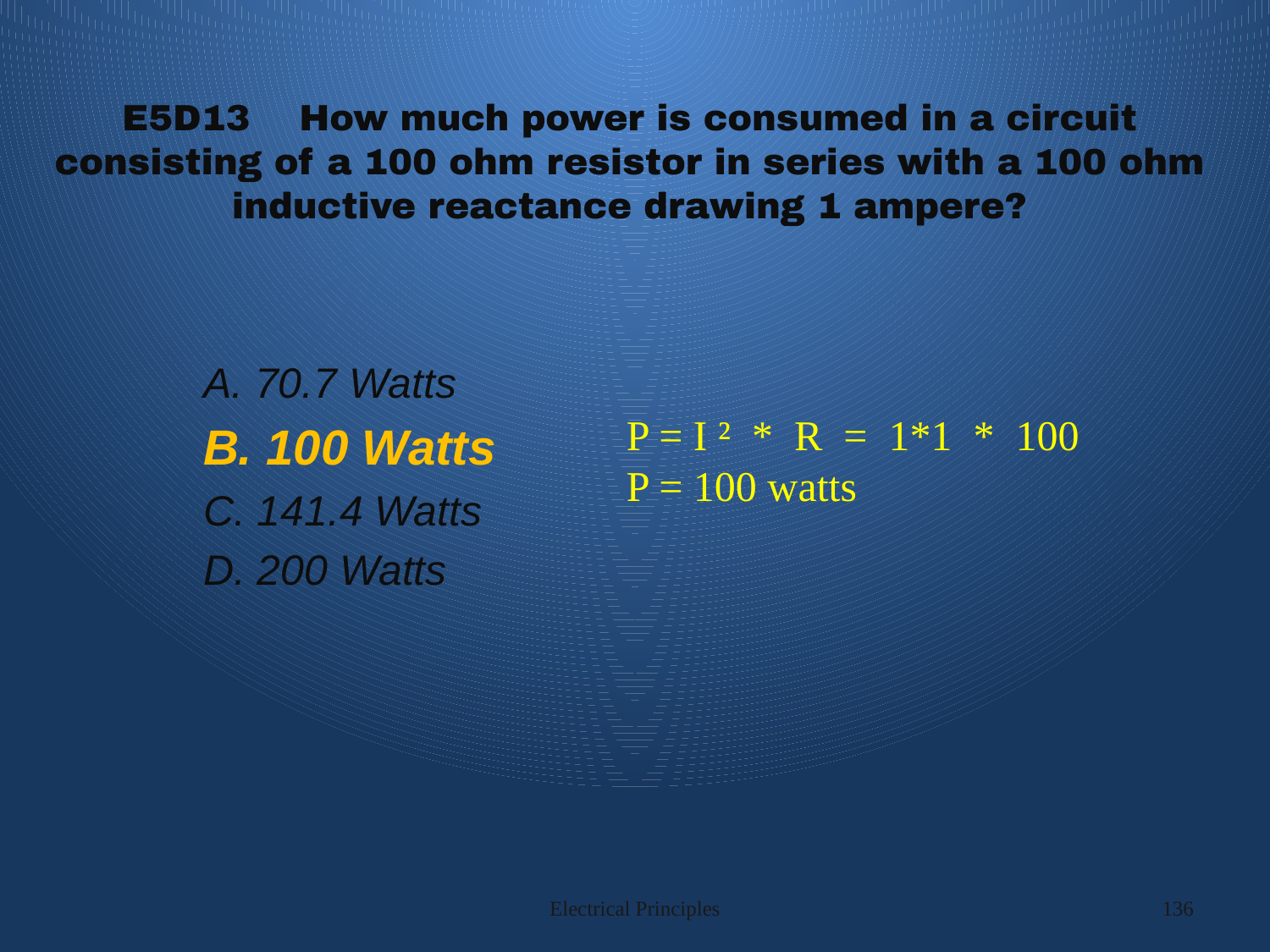

# E5D13    How much power is consumed in a circuit consisting of a 100 ohm resistor in series with a 100 ohm inductive reactance drawing 1 ampere?
A. 70.7 Watts
B. 100 Watts
C. 141.4 Watts
D. 200 Watts

P = I ²  *  R  =  1*1  *  100
P = 100 watts
Electrical Principles
136